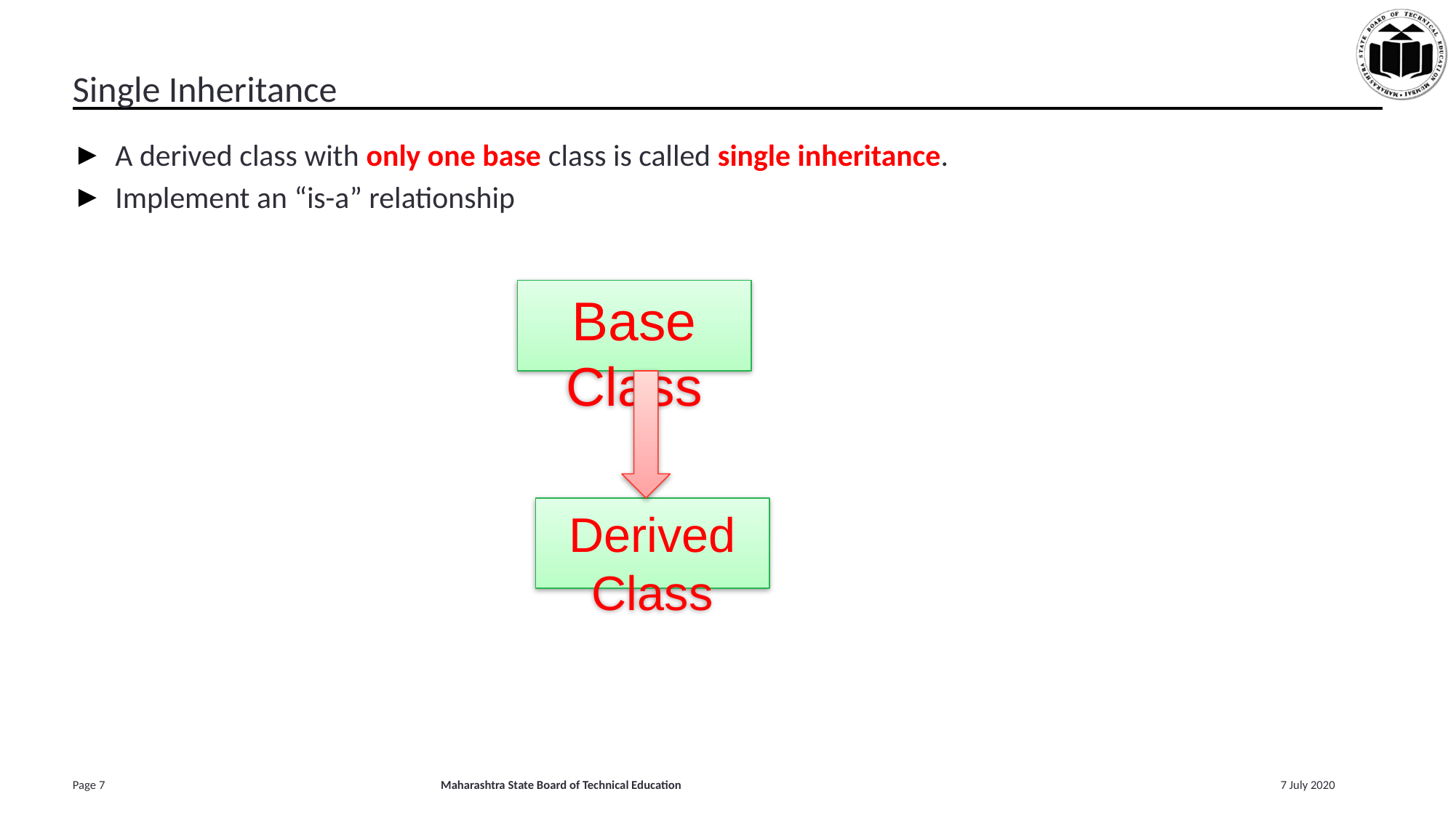

# Single Inheritance
A derived class with only one base class is called single inheritance.
Implement an “is-a” relationship

Base Class

Derived Class